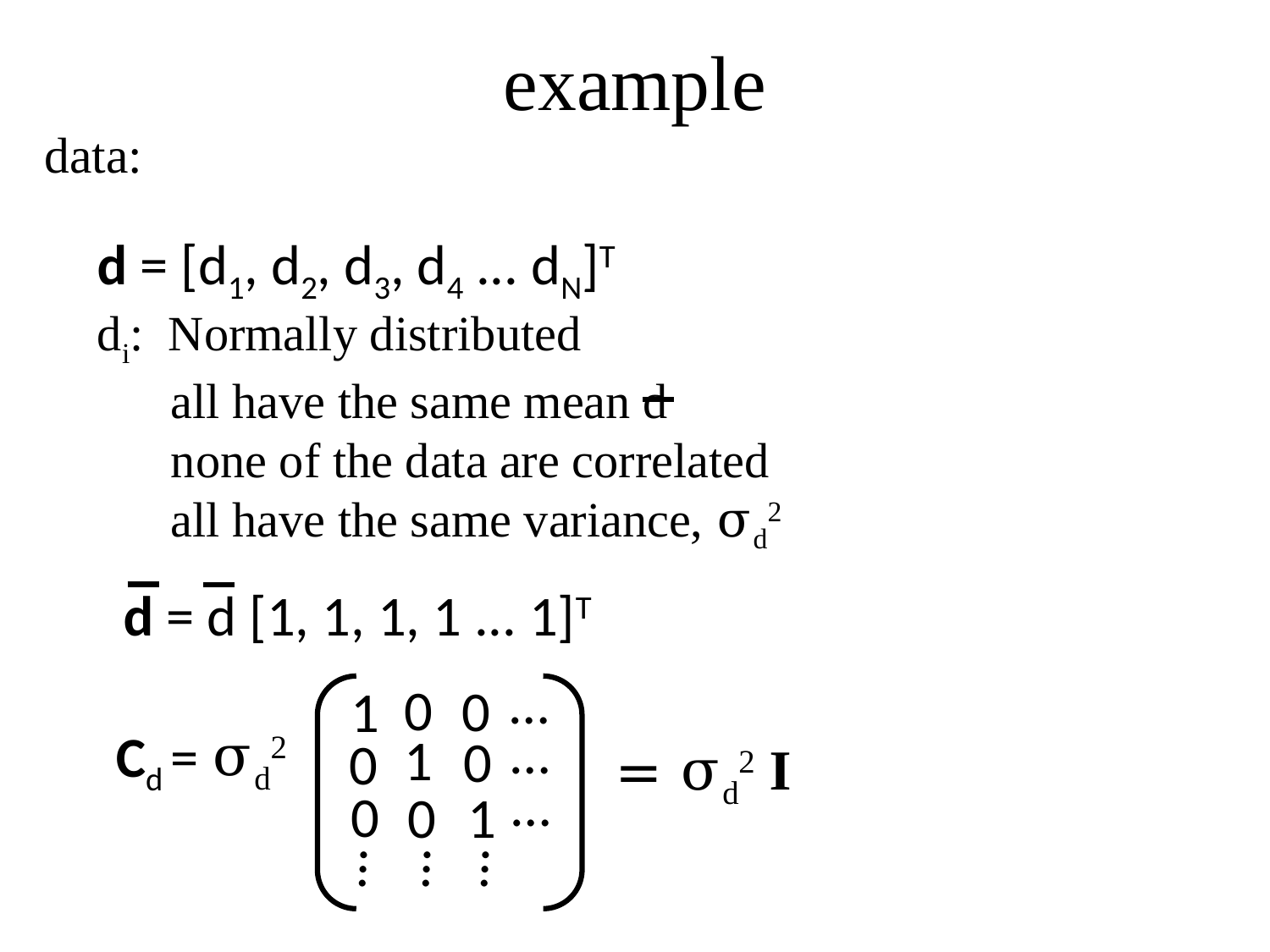

# example
data:
d = [d1, d2, d3, d4 ... dN]T
di:  Normally distributed
      all have the same mean d
      none of the data are correlated
      all have the same variance, σd2
d = d [1, 1, 1, 1 ... 1]T
…
0
0
1

…
σd2
Cd =
1
0
0
= σd2 I
…
0
0
1
…
…
…